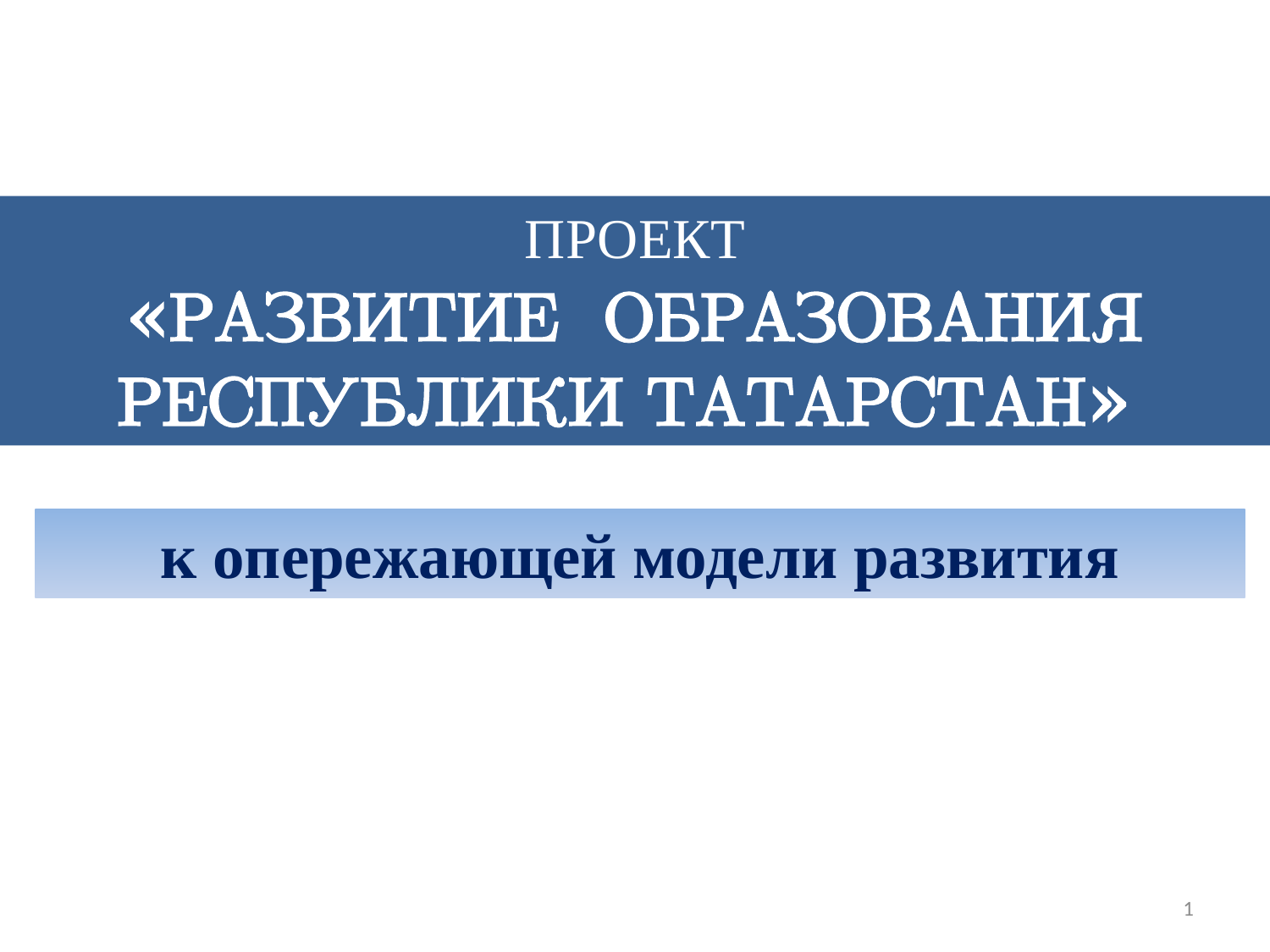

ПРОЕКТ
«РАЗВИТИЕ  ОБРАЗОВАНИЯ РЕСПУБЛИКИ ТАТАРСТАН»
к опережающей модели развития
1